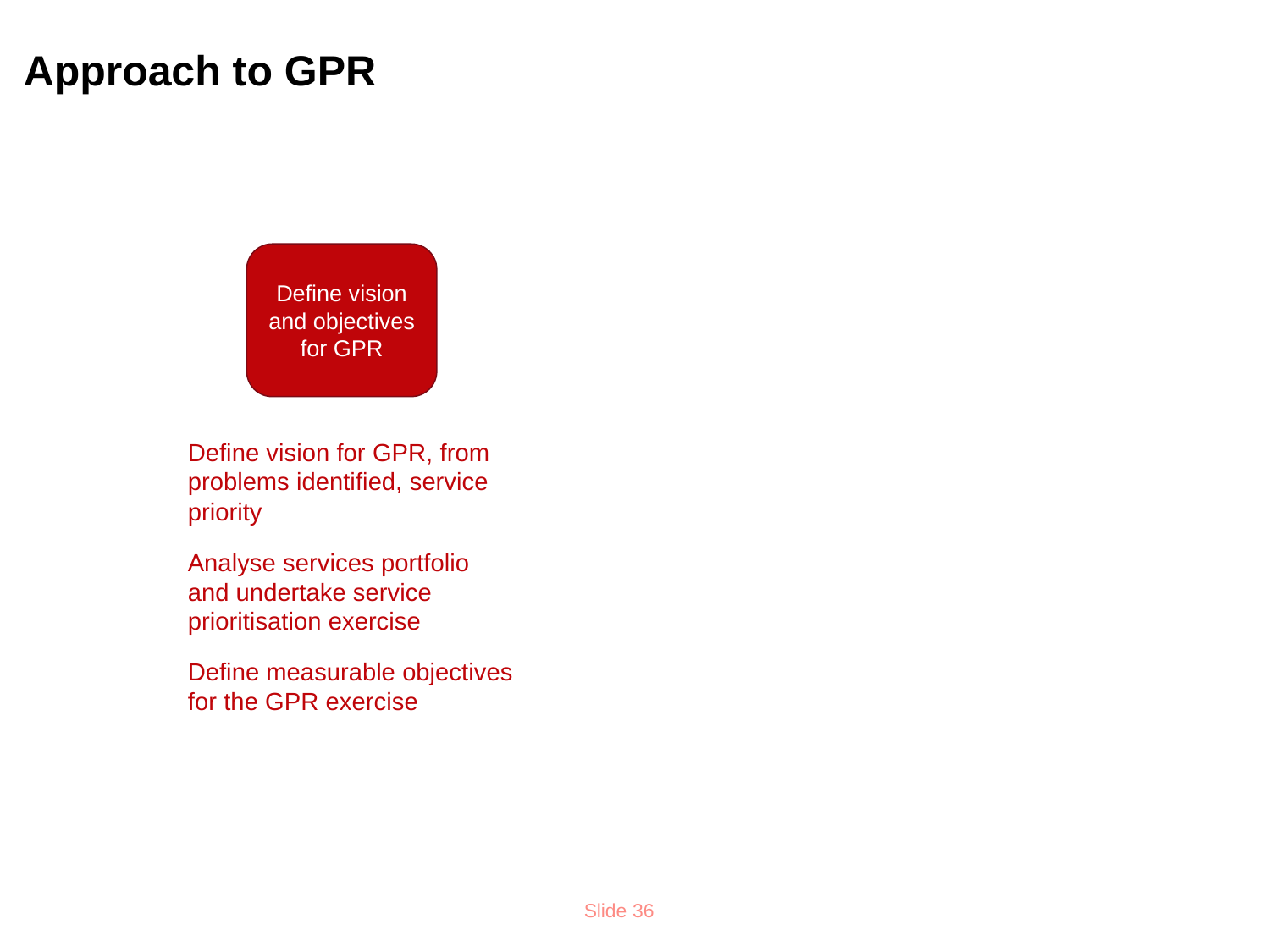

# Approach to GPR

Define vision and objectives for GPR
Define vision for GPR, from problems identified, service priority
Analyse services portfolio and undertake service prioritisation exercise
Define measurable objectives for the GPR exercise